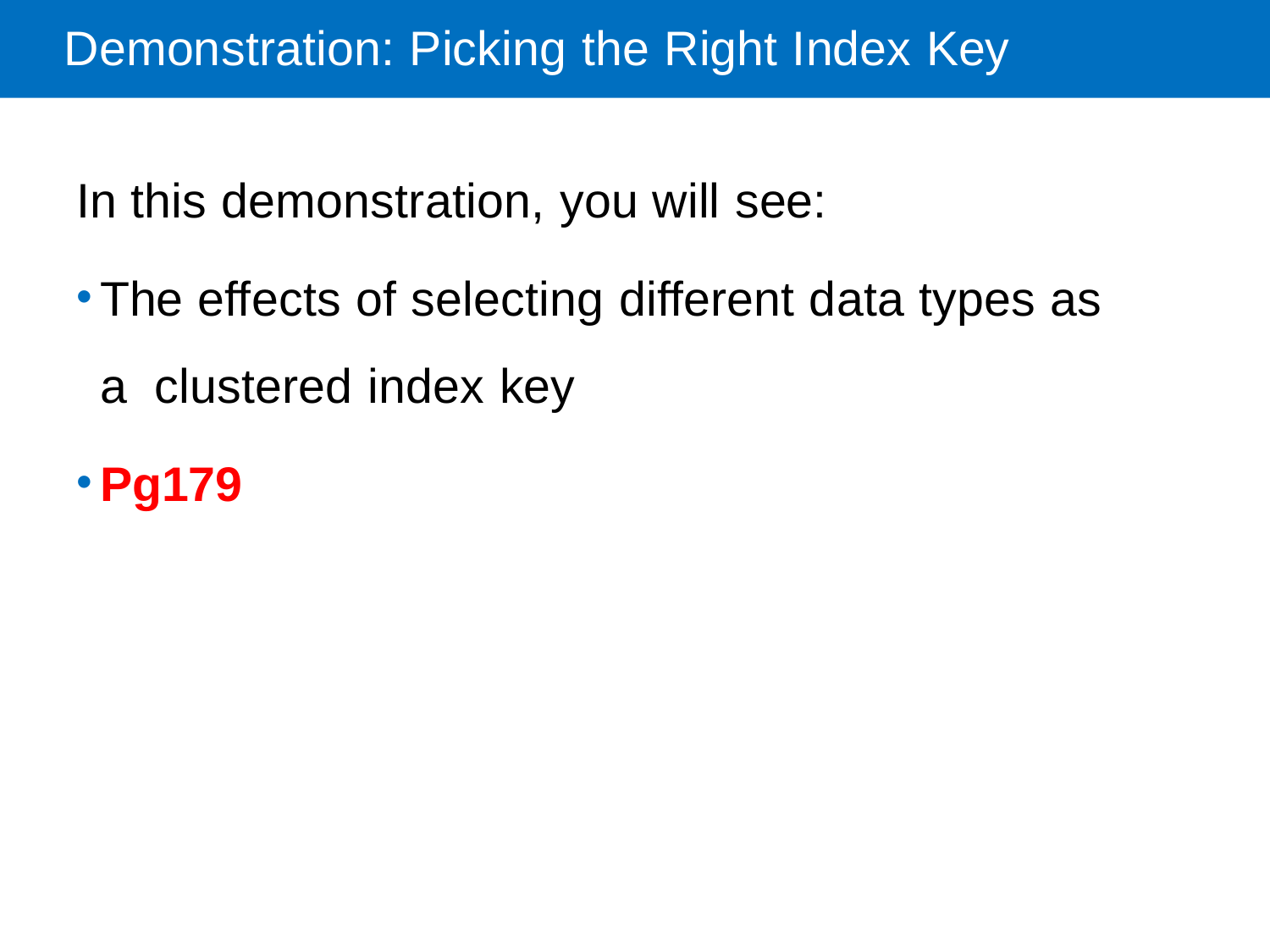

Demonstration: Picking the Right Index Key

In this demonstration, you will see:
The effects of selecting different data types as a  clustered index key
Pg179